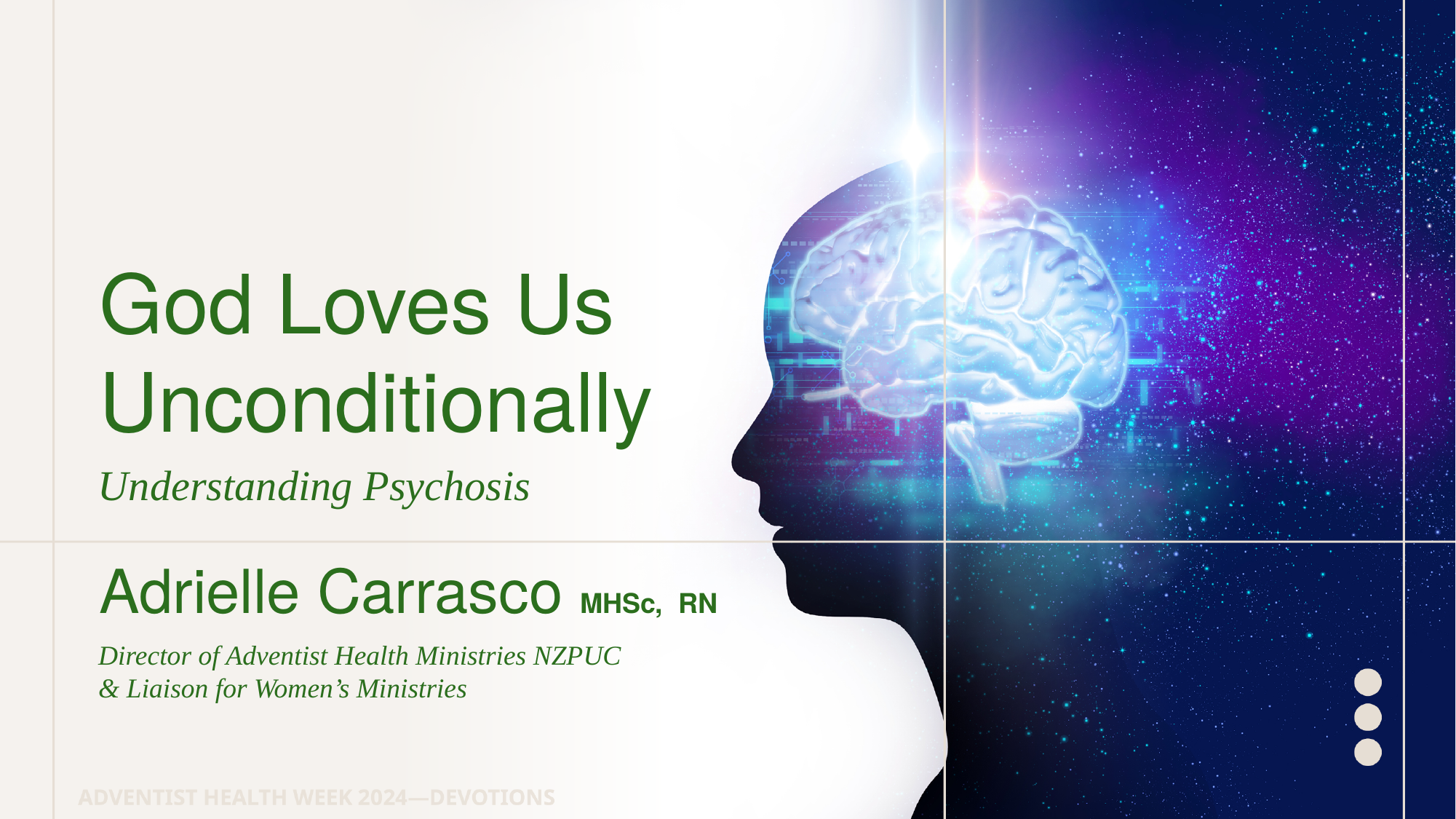

God Loves Us
Unconditionally
Understanding Psychosis
Adrielle Carrasco MHSc,  RN
Director of Adventist Health Ministries NZPUC
& Liaison for Women’s Ministries